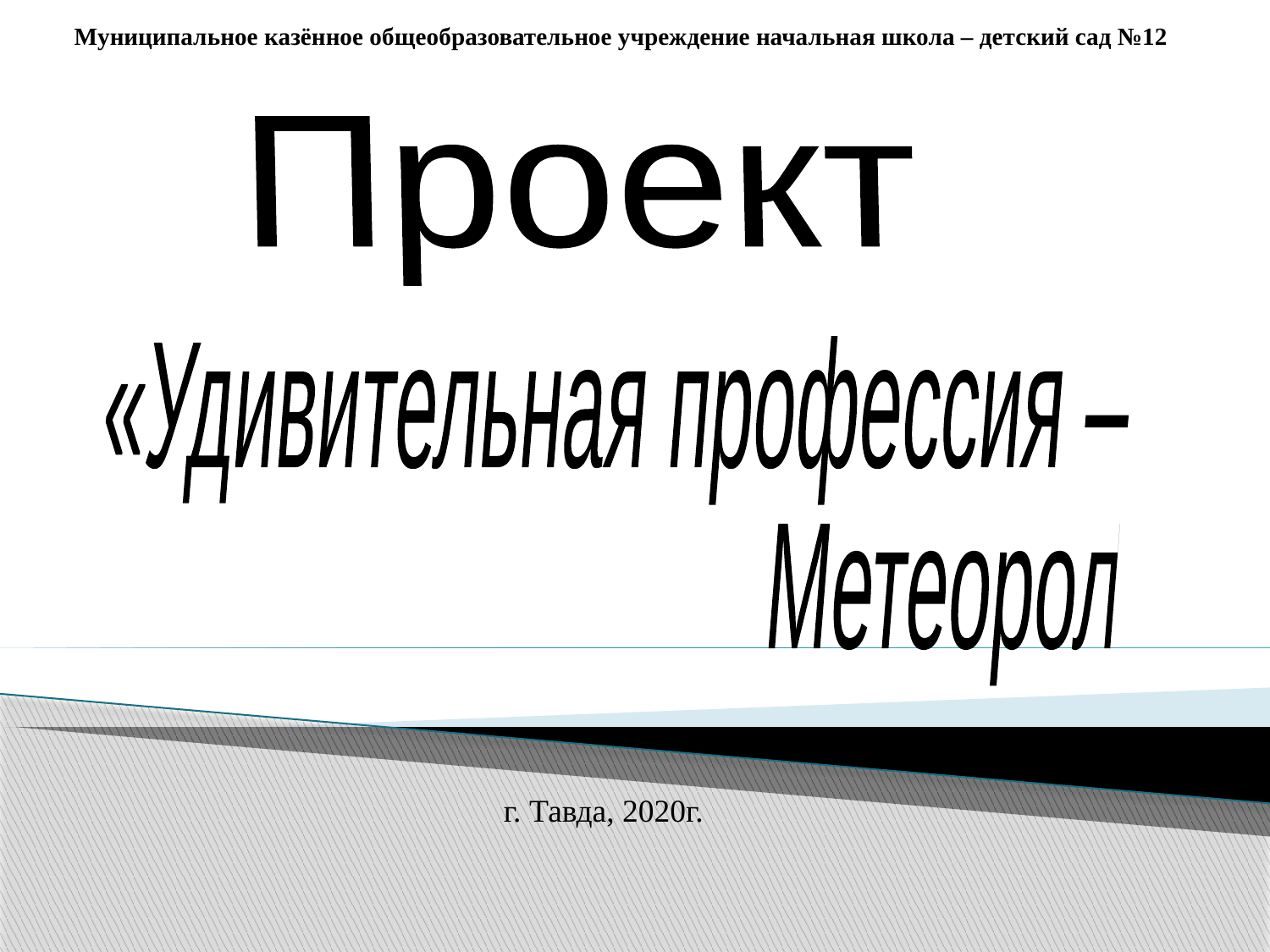

# Муниципальное казённое общеобразовательное учреждение начальная школа – детский сад №12
Проект
«Удивительная профессия –
                   Метеоролог!»

                                                  г. Тавда, 2020г.